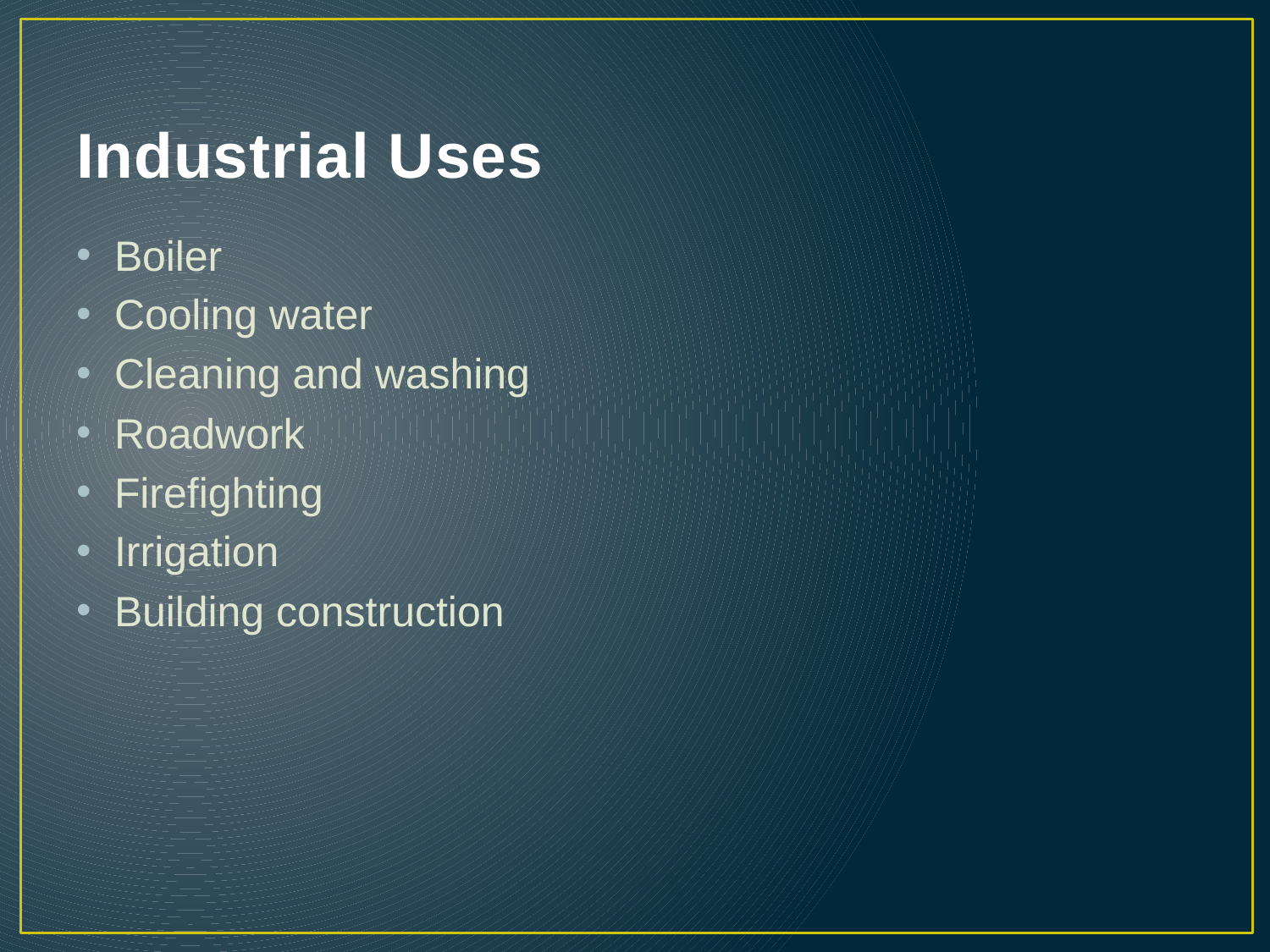

# Industrial Uses
Boiler
Cooling water
Cleaning and washing
Roadwork
Firefighting
Irrigation
Building construction